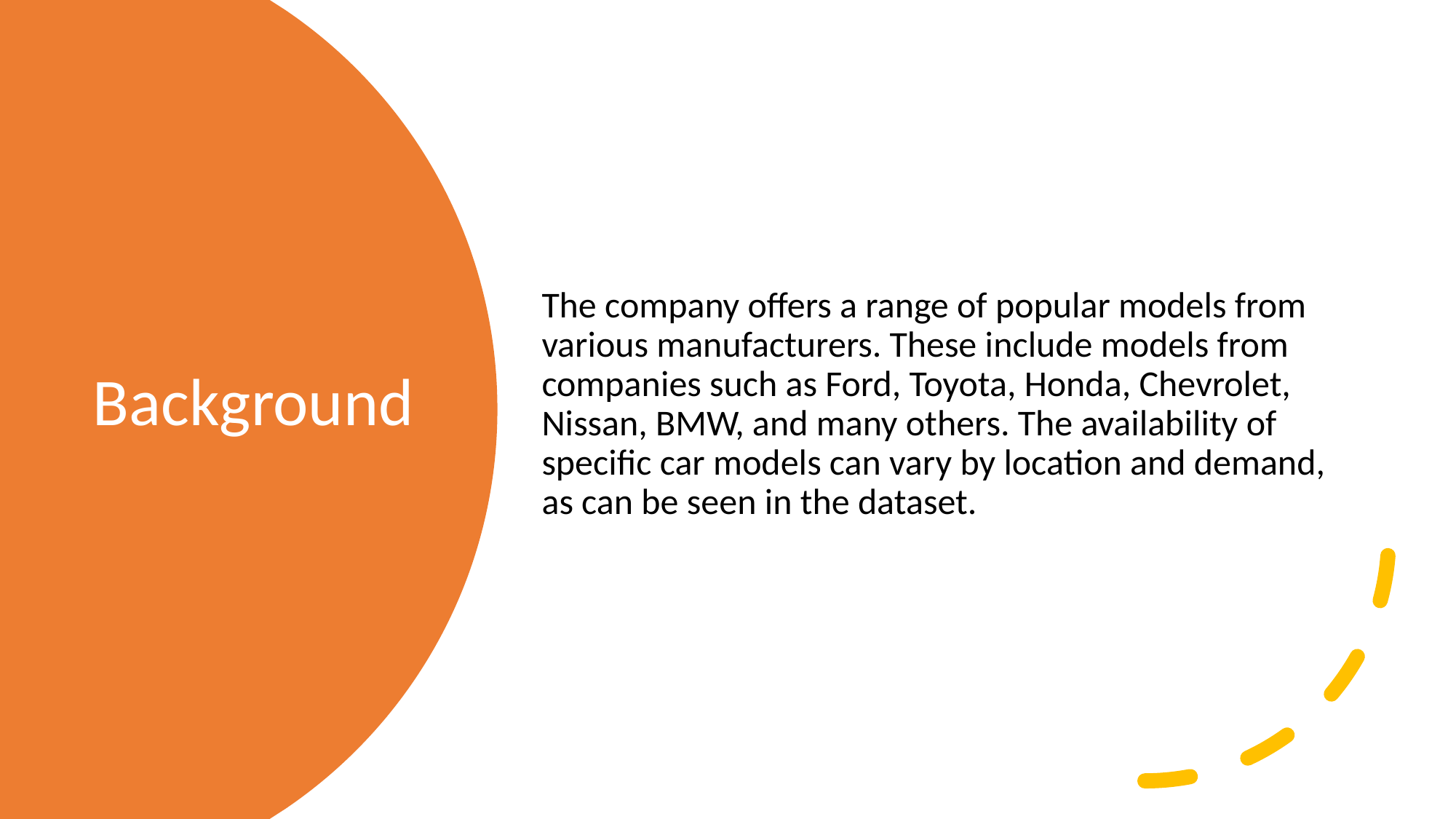

The company offers a range of popular models from various manufacturers. These include models from companies such as Ford, Toyota, Honda, Chevrolet, Nissan, BMW, and many others. The availability of specific car models can vary by location and demand, as can be seen in the dataset.
# Background